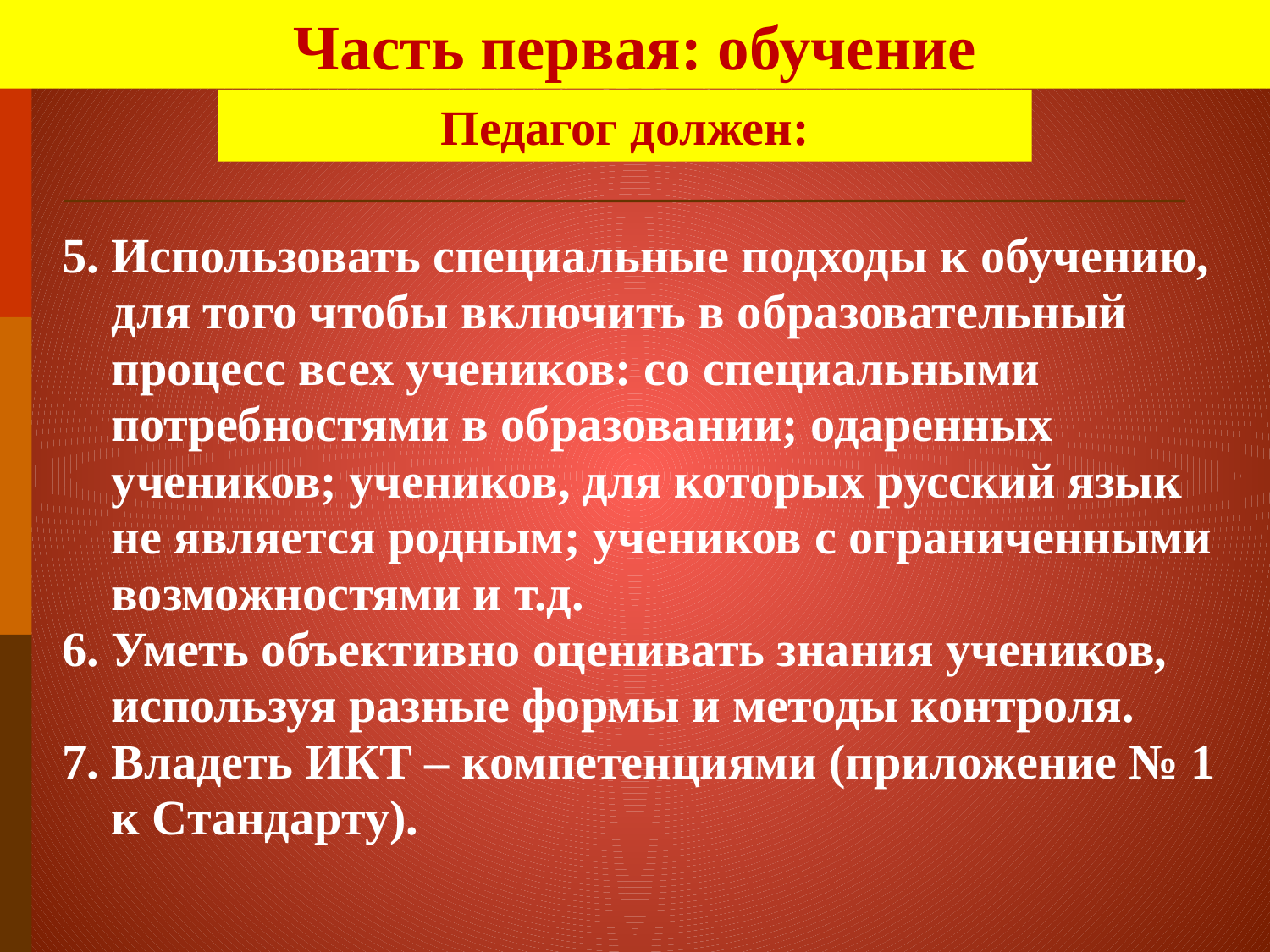

Часть первая: обучение
Педагог должен:
5. Использовать специальные подходы к обучению, для того чтобы включить в образовательный процесс всех учеников: со специальными потребностями в образовании; одаренных учеников; учеников, для которых русский язык не является родным; учеников с ограниченными возможностями и т.д.
6. Уметь объективно оценивать знания учеников, используя разные формы и методы контроля.
7. Владеть ИКТ – компетенциями (приложение № 1 к Стандарту).